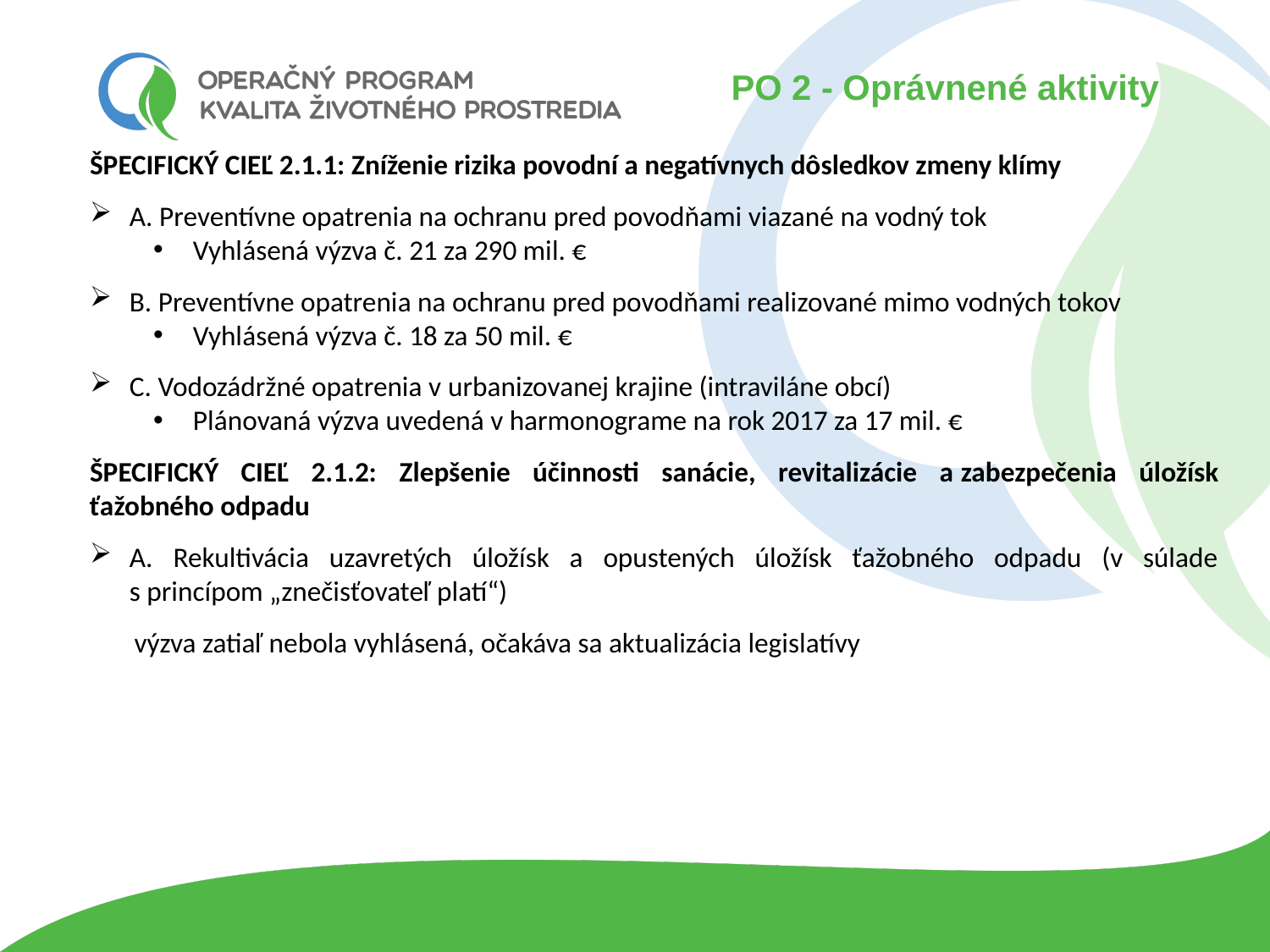

# PO 2 - Oprávnené aktivity
Špecifický cieľ 2.1.1: Zníženie rizika povodní a negatívnych dôsledkov zmeny klímy
A. Preventívne opatrenia na ochranu pred povodňami viazané na vodný tok
Vyhlásená výzva č. 21 za 290 mil. €
B. Preventívne opatrenia na ochranu pred povodňami realizované mimo vodných tokov
Vyhlásená výzva č. 18 za 50 mil. €
C. Vodozádržné opatrenia v urbanizovanej krajine (intraviláne obcí)
Plánovaná výzva uvedená v harmonograme na rok 2017 za 17 mil. €
Špecifický cieľ 2.1.2: Zlepšenie účinnosti sanácie, revitalizácie a zabezpečenia úložísk ťažobného odpadu
A. Rekultivácia uzavretých úložísk a opustených úložísk ťažobného odpadu (v súlade s princípom „znečisťovateľ platí“)
       výzva zatiaľ nebola vyhlásená, očakáva sa aktualizácia legislatívy